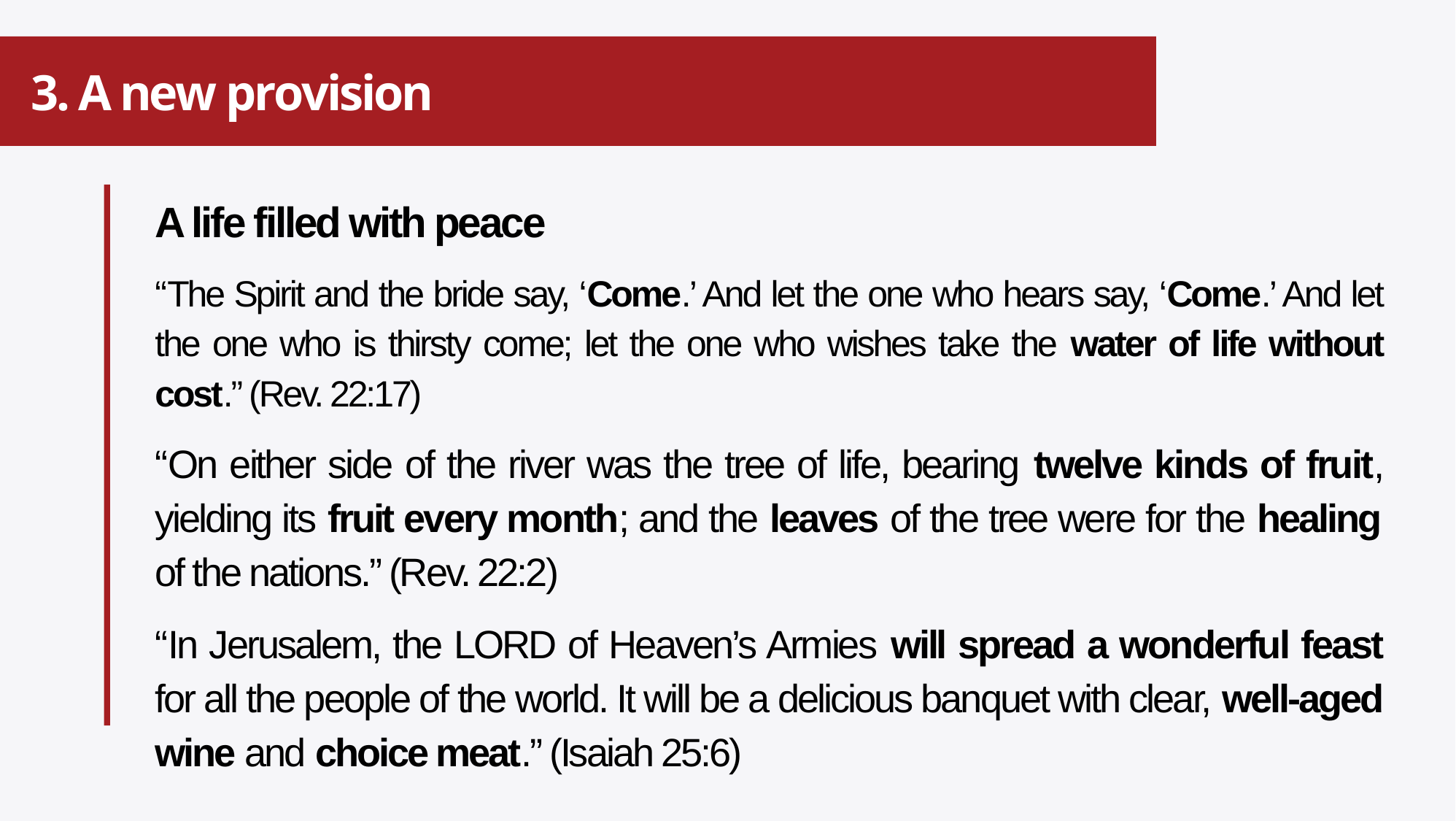

# 3. A new provision
A life filled with peace
“The Spirit and the bride say, ‘Come.’ And let the one who hears say, ‘Come.’ And let the one who is thirsty come; let the one who wishes take the water of life without cost.” (Rev. 22:17)
“On either side of the river was the tree of life, bearing twelve kinds of fruit, yielding its fruit every month; and the leaves of the tree were for the healing of the nations.” (Rev. 22:2)
“In Jerusalem, the LORD of Heaven’s Armies will spread a wonderful feast for all the people of the world. It will be a delicious banquet with clear, well-aged wine and choice meat.” (Isaiah 25:6)